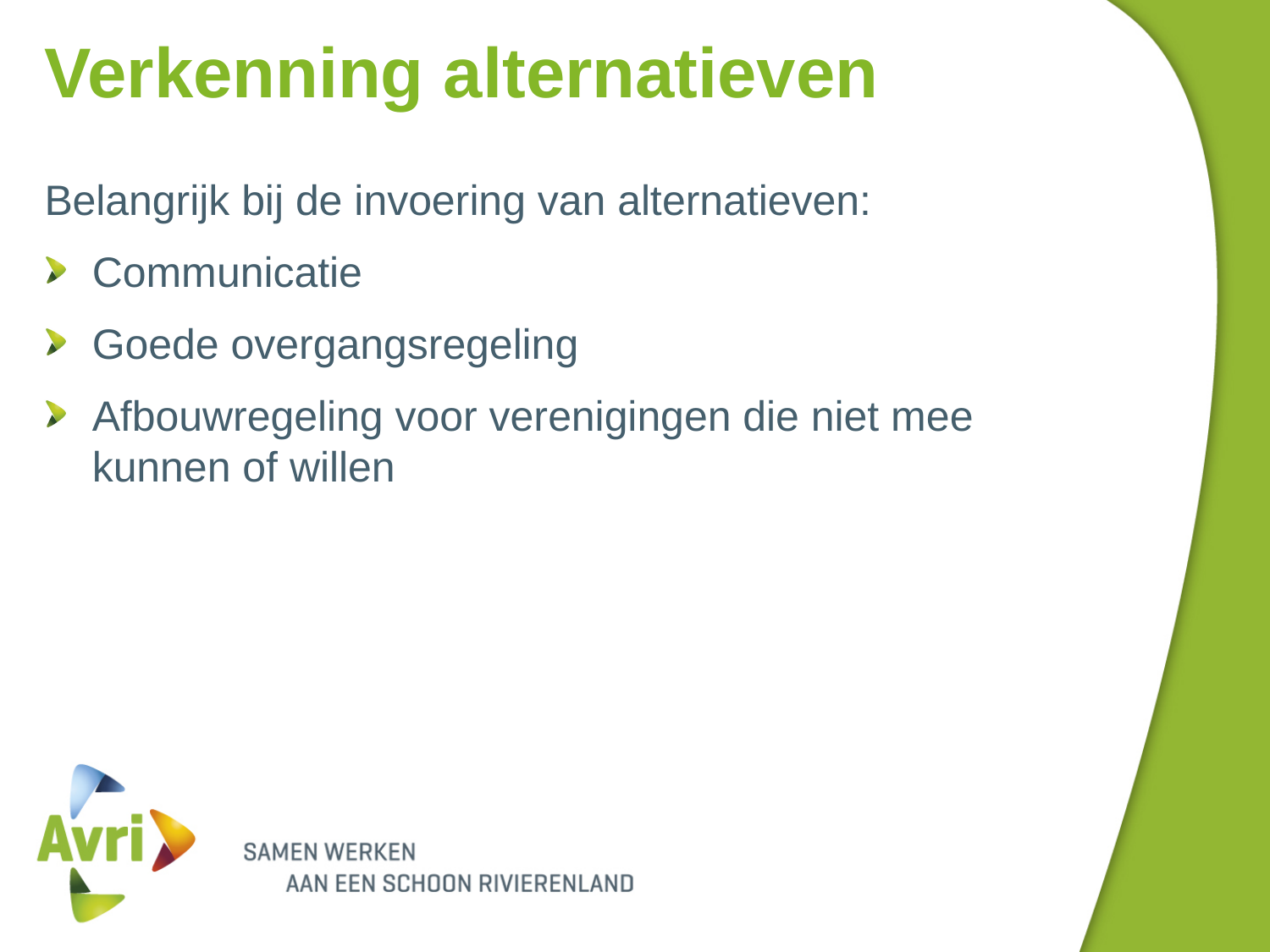

# Verkenning alternatieven
Belangrijk bij de invoering van alternatieven:
Communicatie
Goede overgangsregeling
Afbouwregeling voor verenigingen die niet mee kunnen of willen